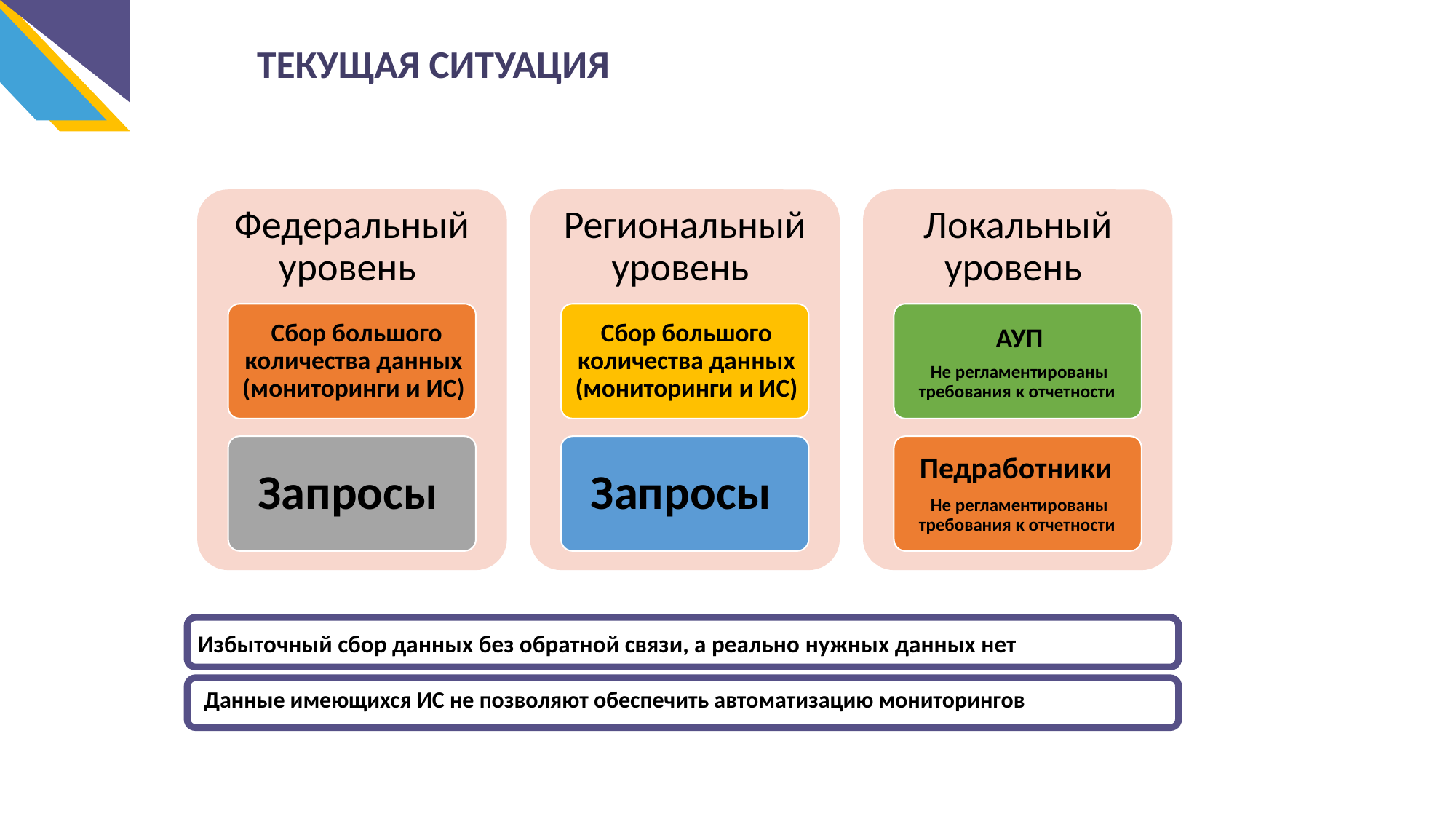

ТЕКУЩАЯ СИТУАЦИЯ
Федеральный уровень
 Сбор большого количества данных (мониторинги и ИС)
Запросы
Региональный уровень
Сбор большого количества данных (мониторинги и ИС)
Запросы
Локальный уровень

АУП
Не регламентированы требования к отчетности

Педработники
Не регламентированы требования к отчетности

Избыточный сбор данных без обратной связи, а реально нужных данных нет

Данные имеющихся ИС не позволяют обеспечить автоматизацию мониторингов